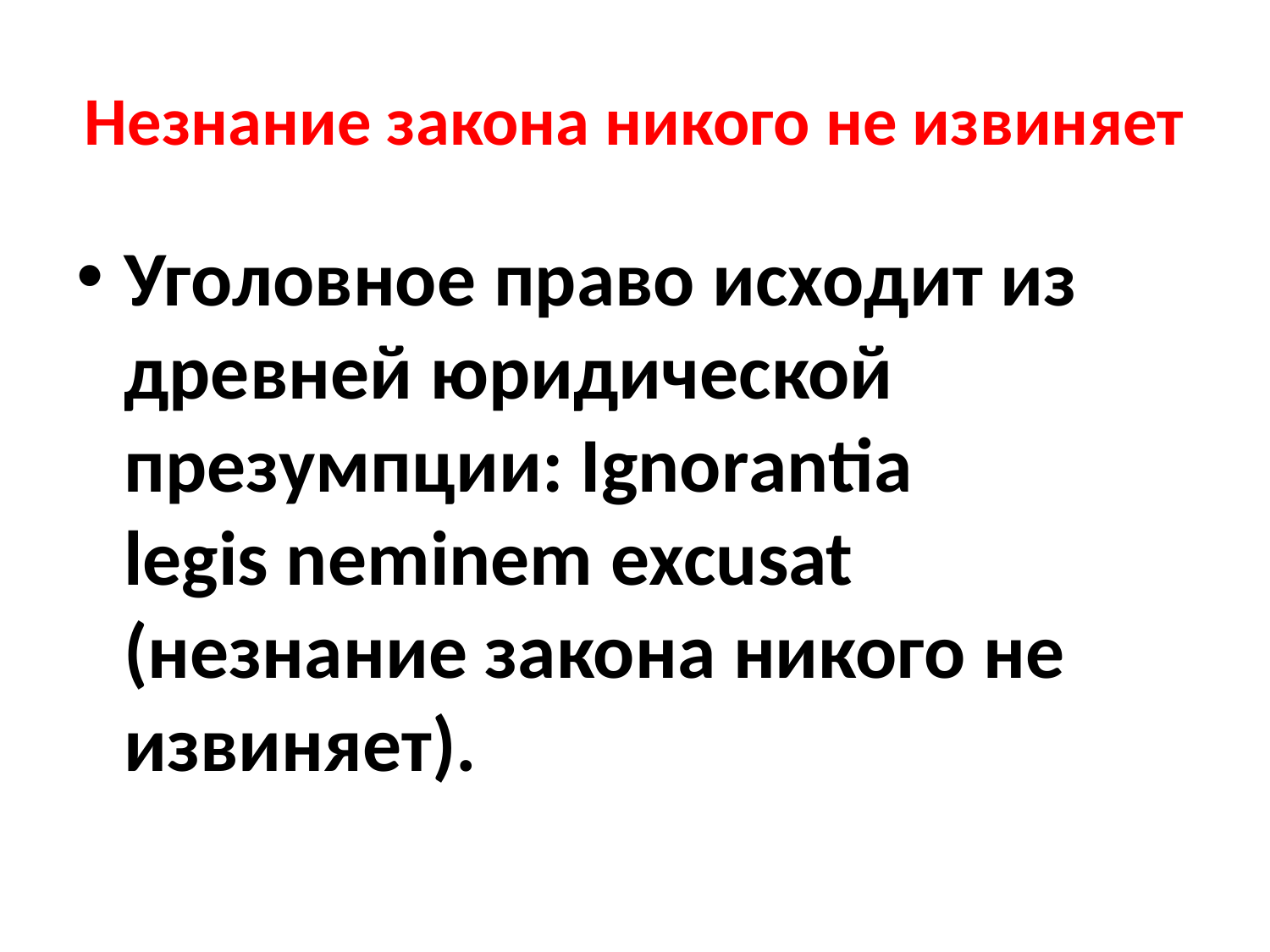

# Незнание закона никого не извиняет
Уголовное право исходит из древней юридической презумпции: Ignоrаntia
lеgis nеminem ехсusat (незнание закона никого не извиняет).